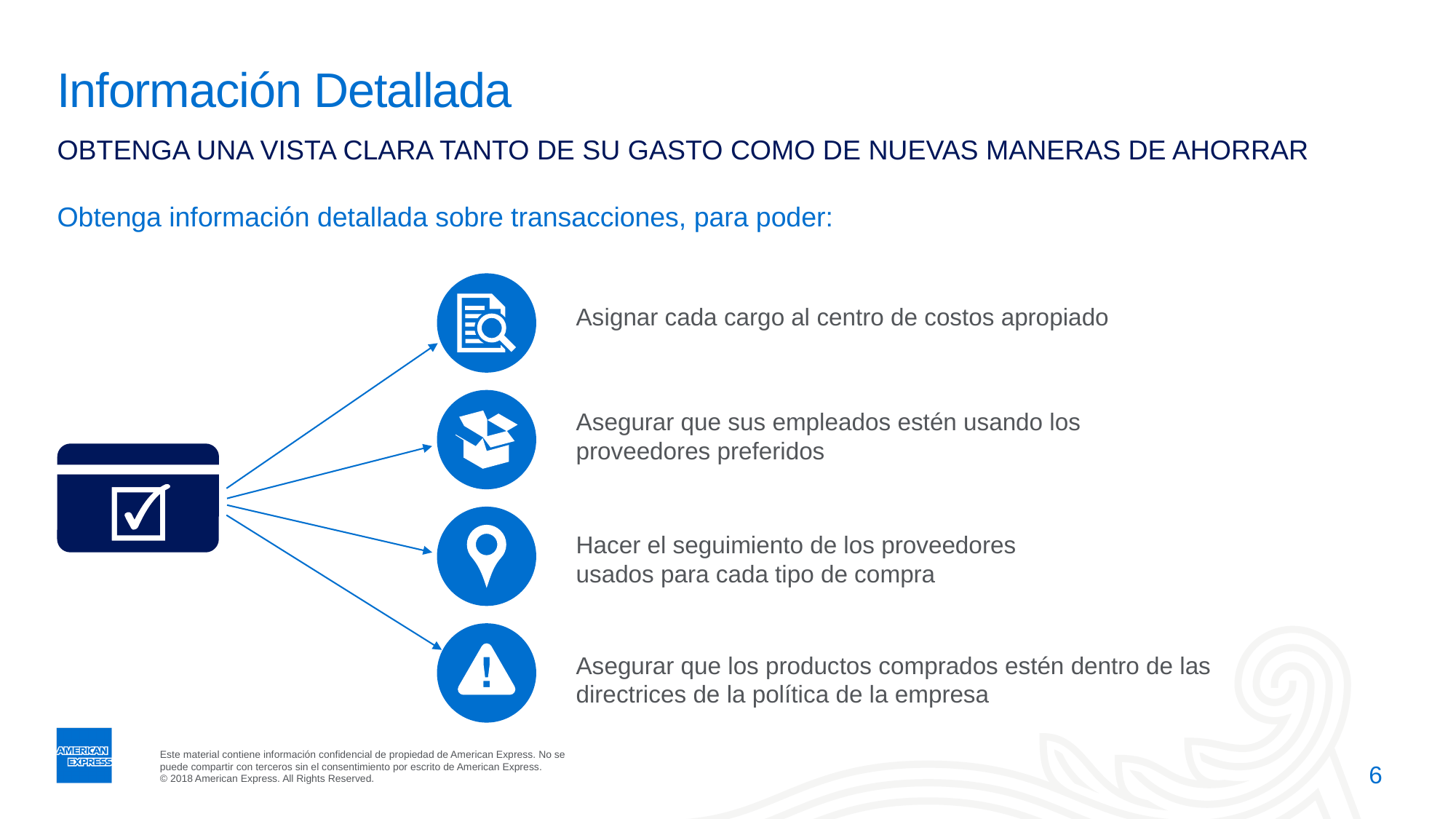

# Información Detallada
Obtenga una vista clara tanto de su gasto como de nuevas maneras de ahorrar
Obtenga información detallada sobre transacciones, para poder:

Asignar cada cargo al centro de costos apropiado

Asegurar que sus empleados estén usando los proveedores preferidos

Hacer el seguimiento de los proveedores usados para cada tipo de compra

Asegurar que los productos comprados estén dentro de las directrices de la política de la empresa
6